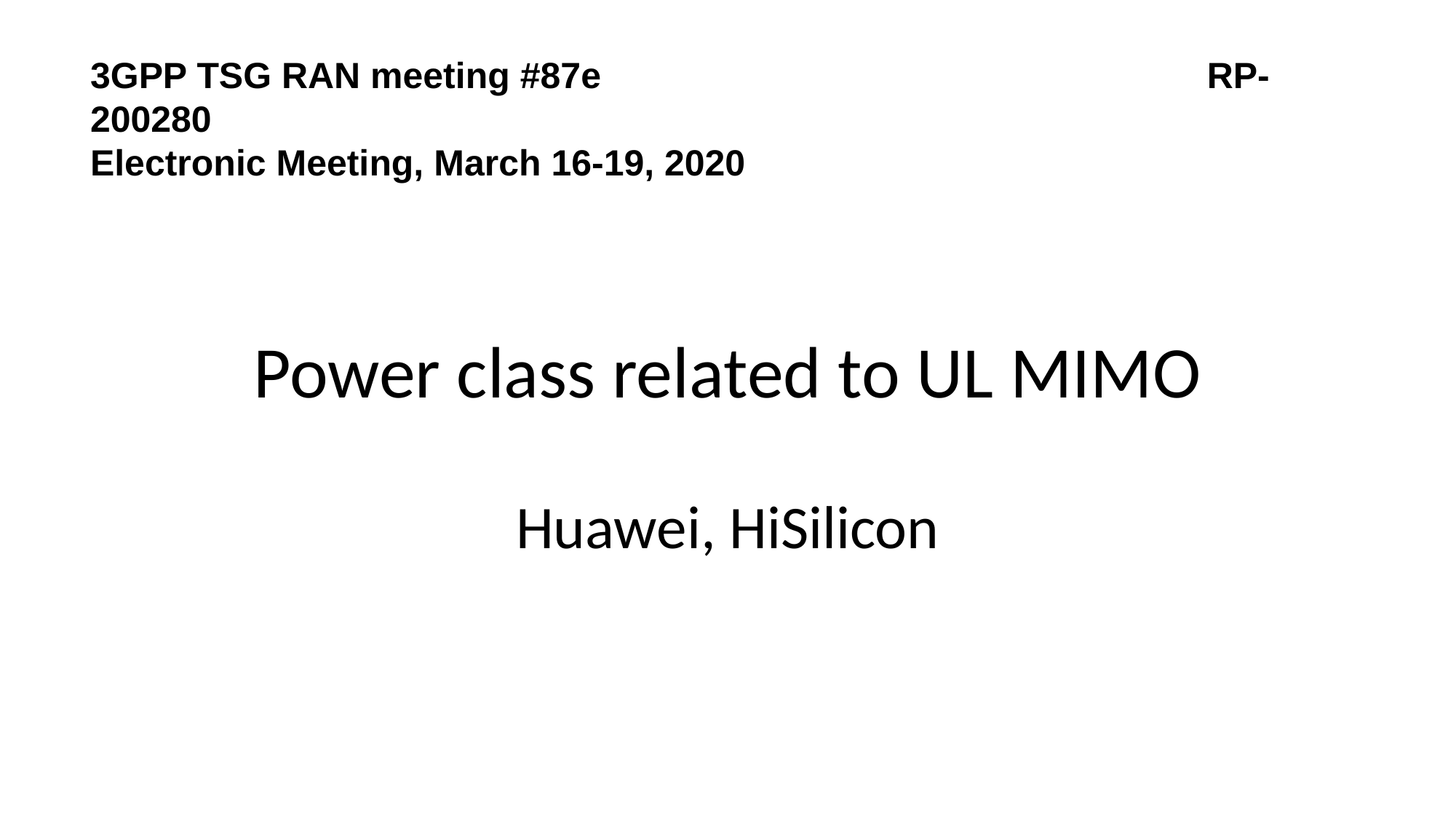

3GPP TSG RAN meeting #87e				                        RP-200280
Electronic Meeting, March 16-19, 2020
# Power class related to UL MIMO
Huawei, HiSilicon